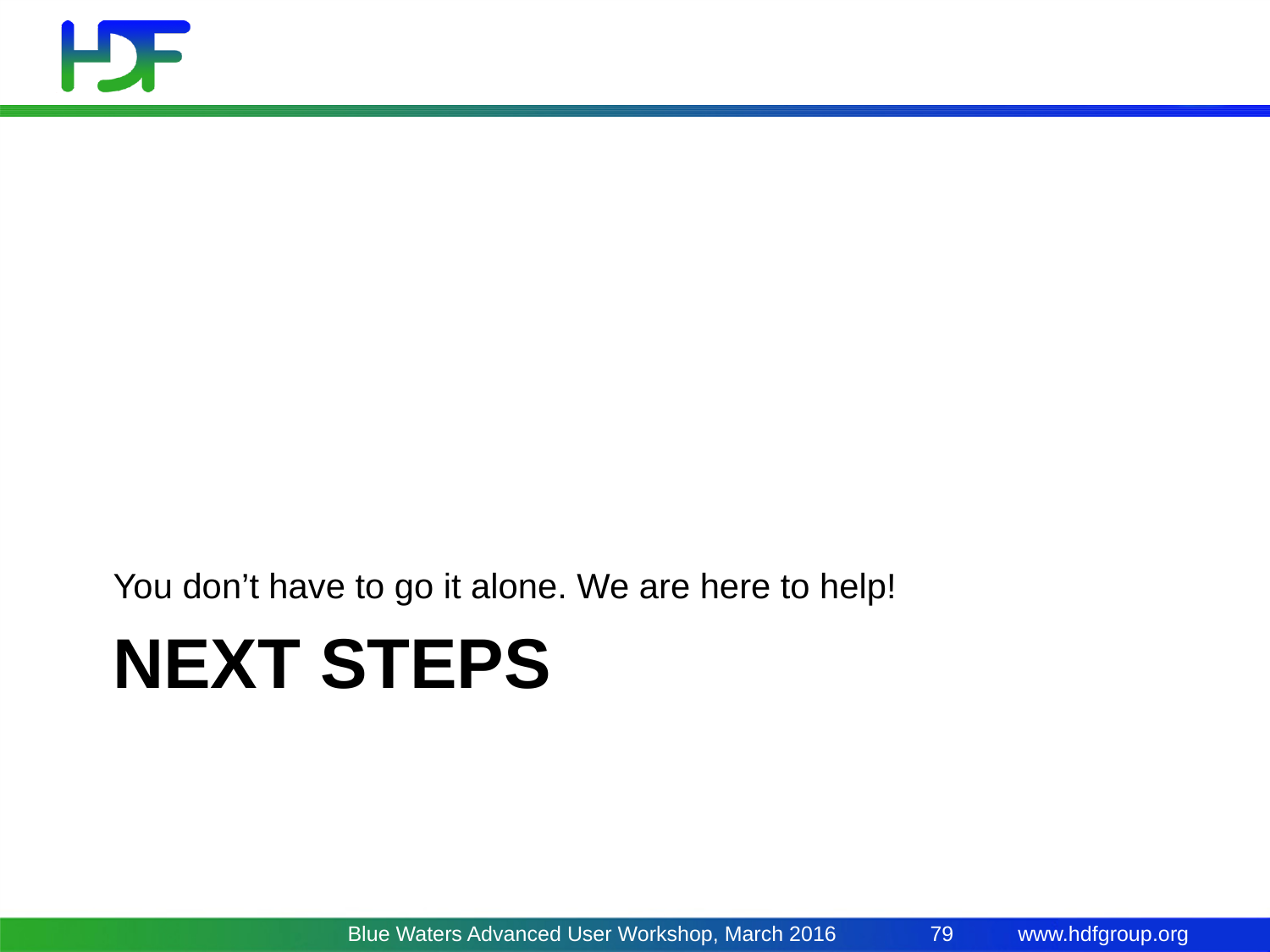

You don’t have to go it alone. We are here to help!
# Next Steps
Blue Waters Advanced User Workshop, March 2016
79